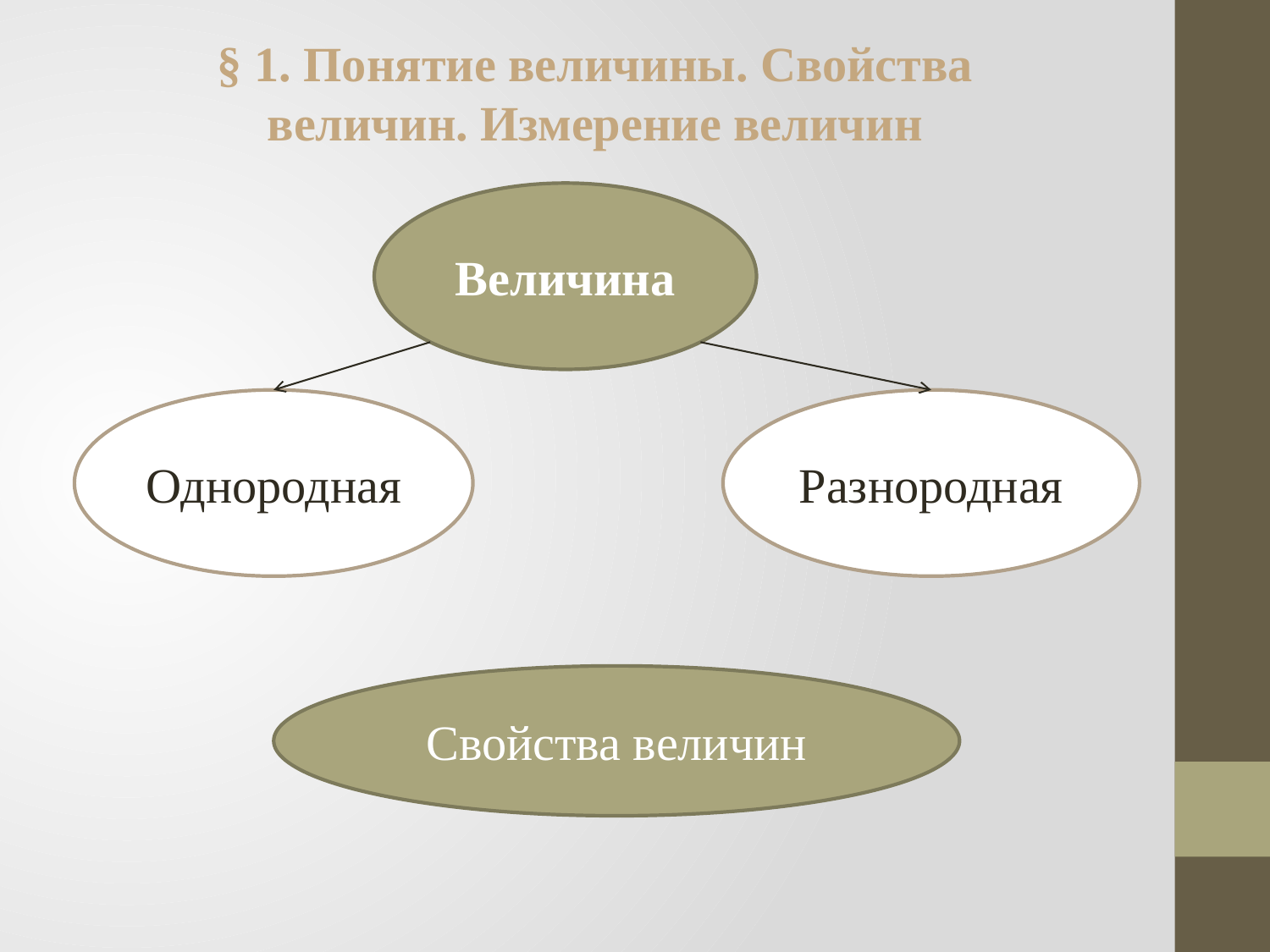

§ 1. Понятие величины. Свойства величин. Измерение величин
Величина
Однородная
Разнородная
Свойства величин